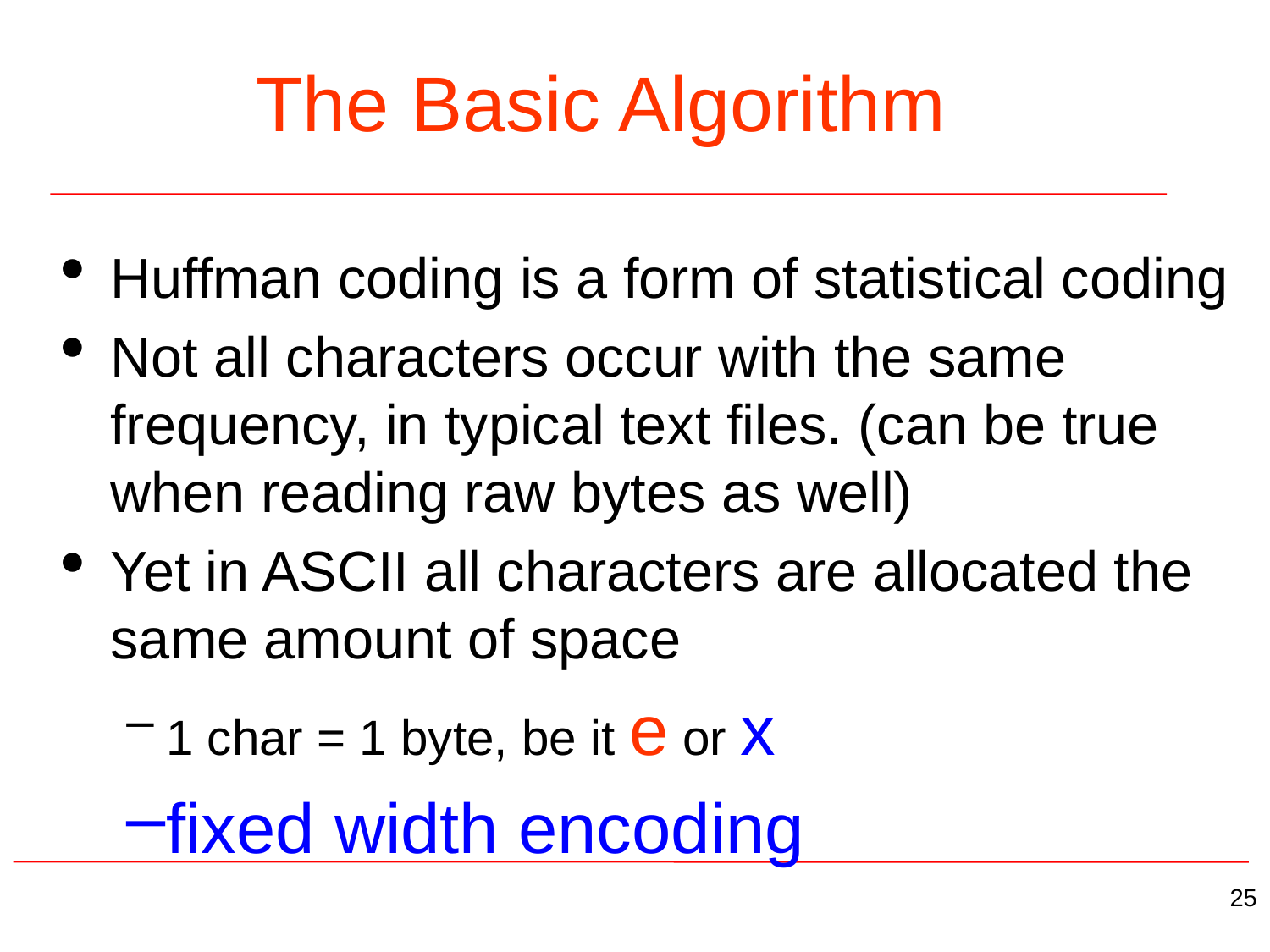

# The Basic Algorithm
Huffman coding is a form of statistical coding
Not all characters occur with the same frequency, in typical text files. (can be true when reading raw bytes as well)
Yet in ASCII all characters are allocated the same amount of space
1 char = 1 byte, be it e or x
fixed width encoding

25